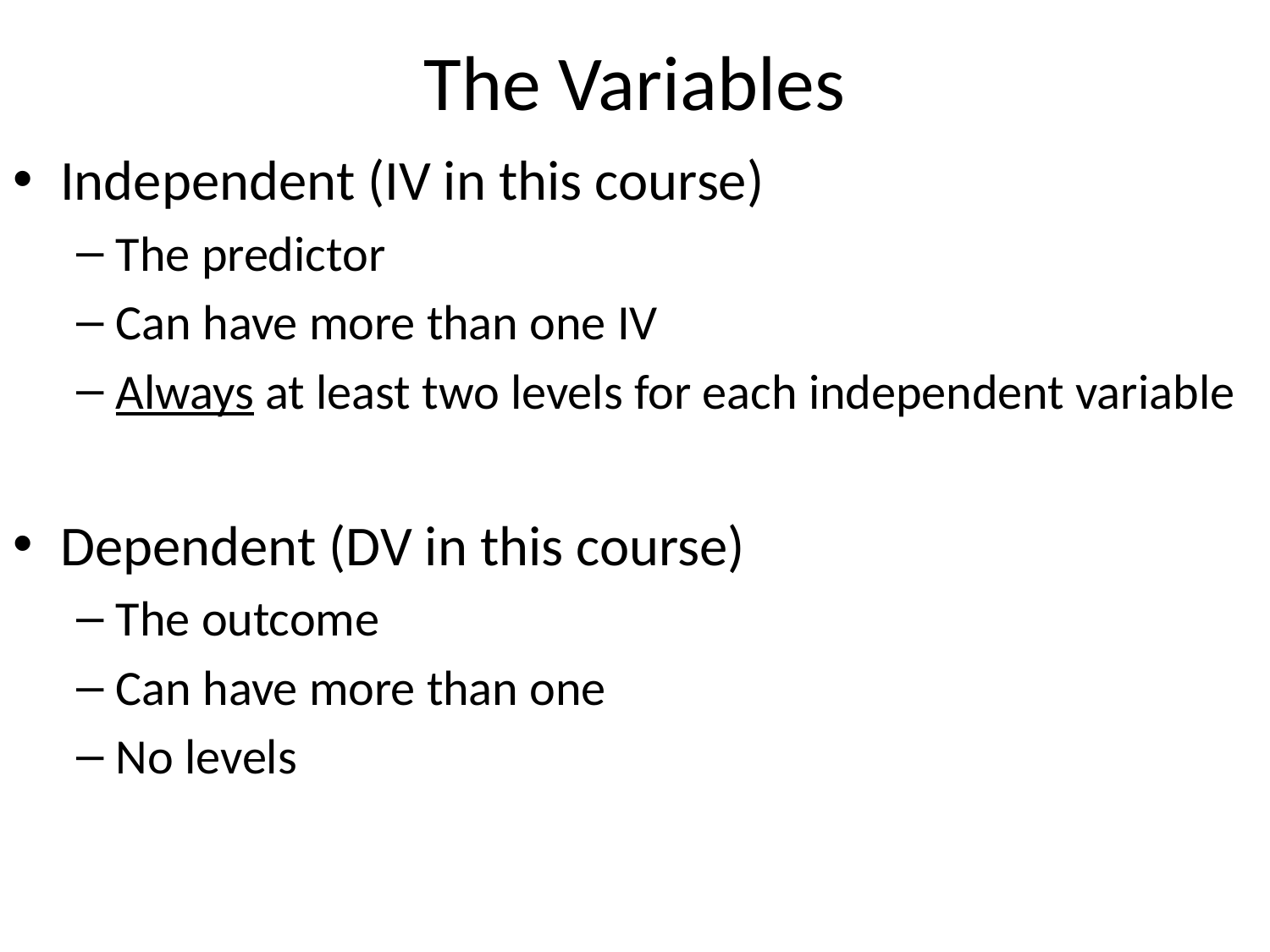

# The Variables
Independent (IV in this course)
The predictor
Can have more than one IV
Always at least two levels for each independent variable

Dependent (DV in this course)
The outcome
Can have more than one
No levels